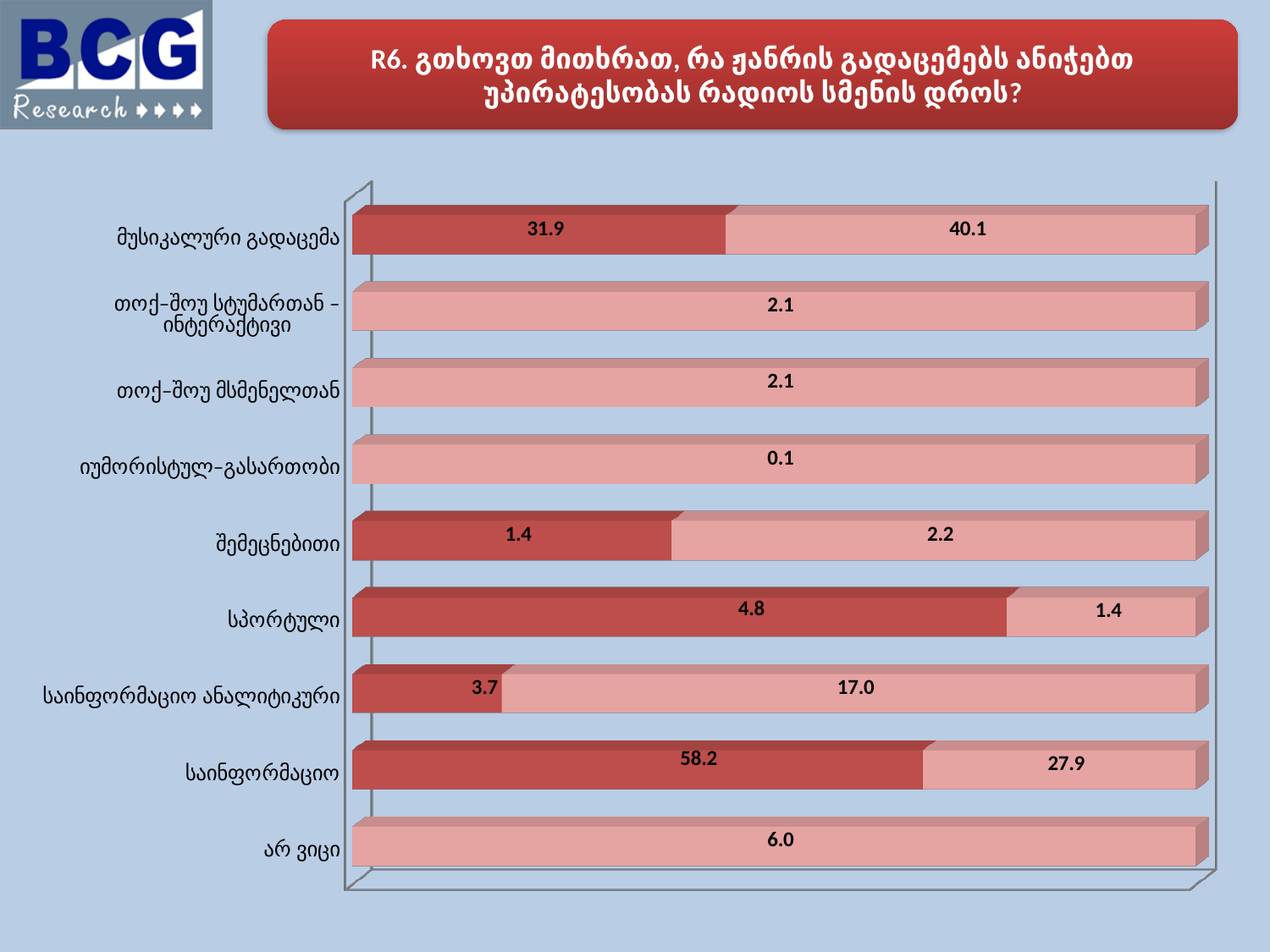

R6. გთხოვთ მითხრათ, რა ჟანრის გადაცემებს ანიჭებთ უპირატესობას რადიოს სმენის დროს?

[unsupported chart]